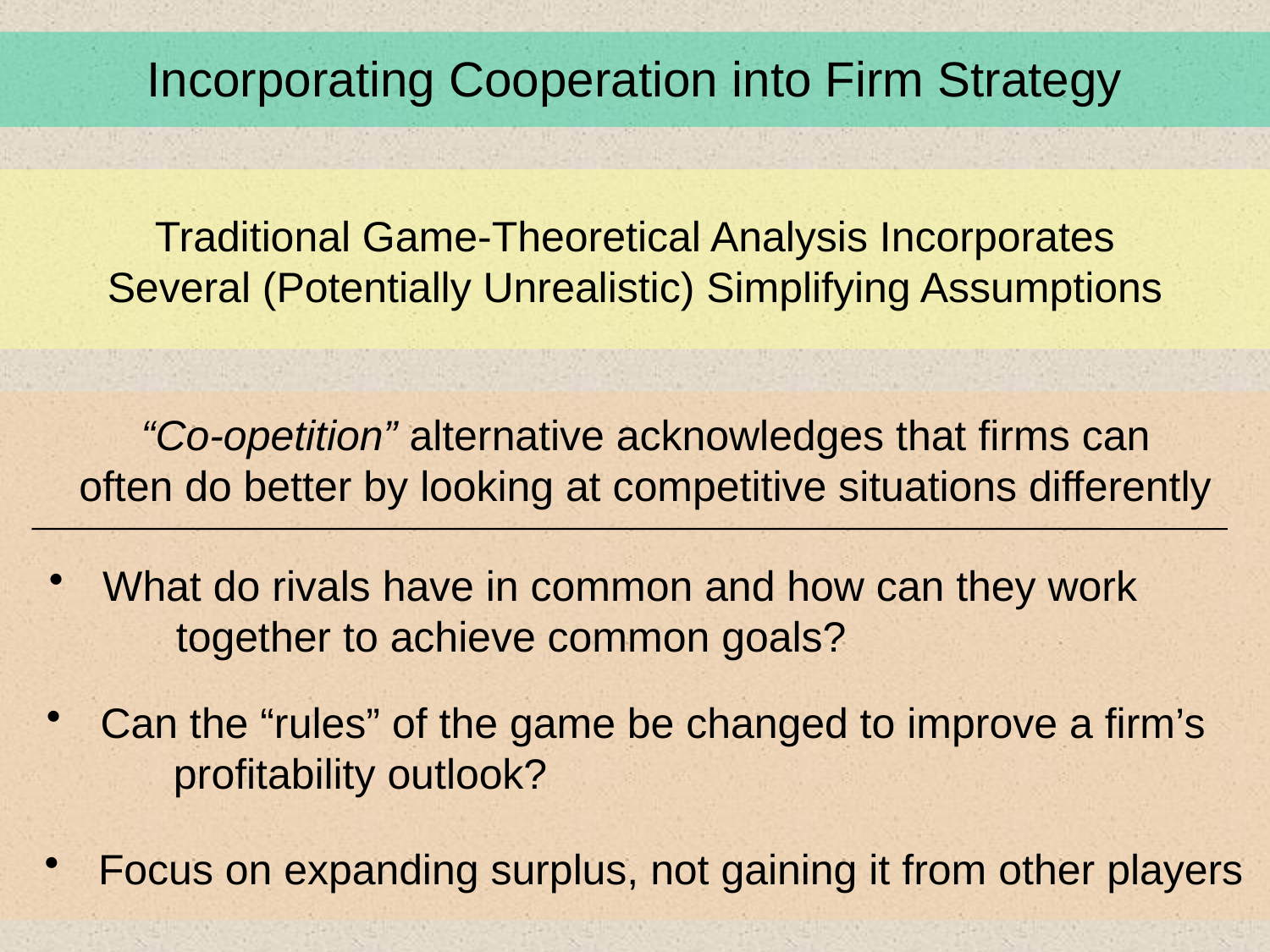

Incorporating Cooperation into Firm Strategy

Traditional Game-Theoretical Analysis Incorporates
Several (Potentially Unrealistic) Simplifying Assumptions

“Co-opetition” alternative acknowledges that firms can
often do better by looking at competitive situations differently

  What do rivals have in common and how can they work
	together to achieve common goals?
  Can the “rules” of the game be changed to improve a firm’s
	profitability outlook?
  Focus on expanding surplus, not gaining it from other players